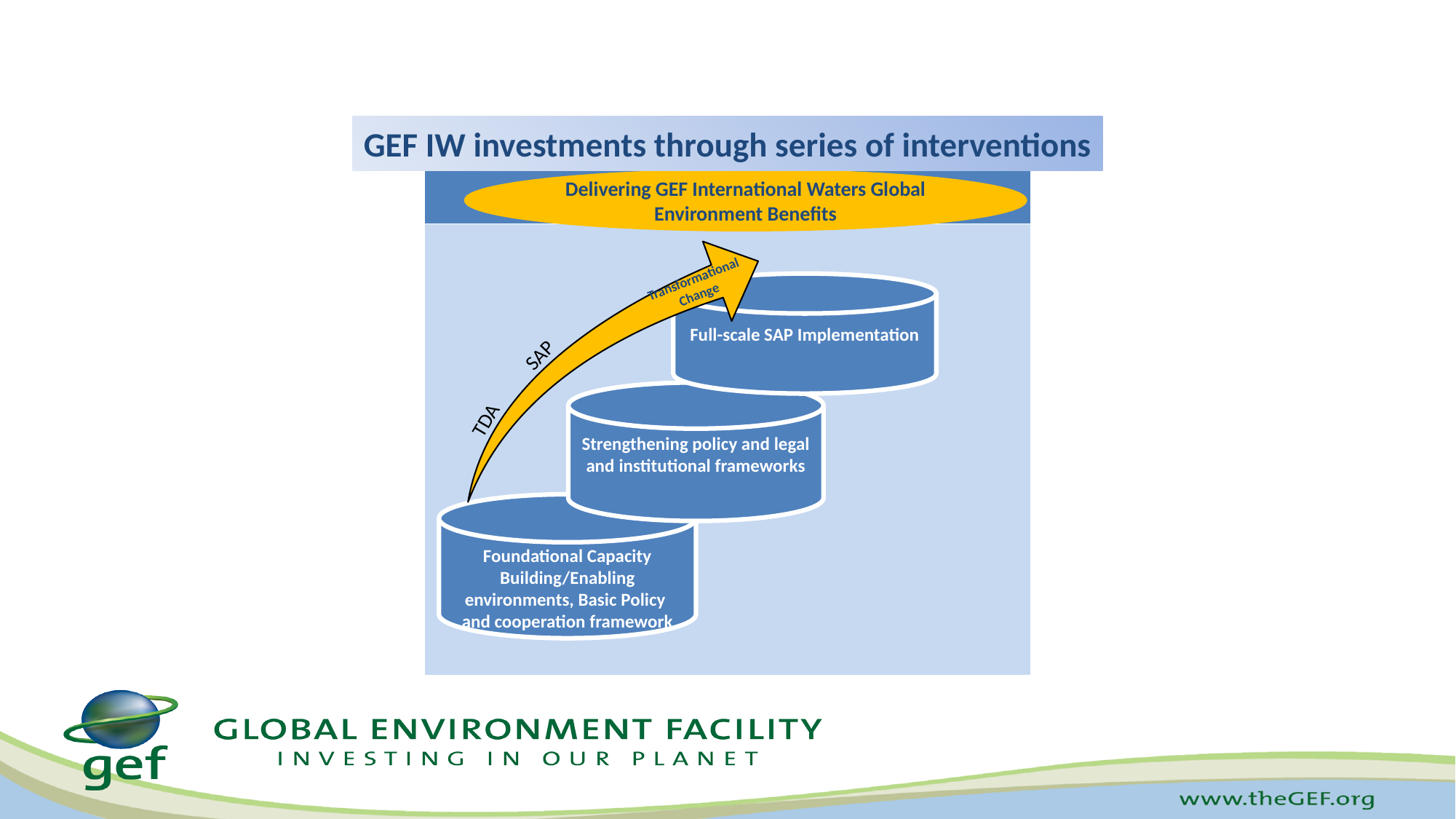

GEF IW investments through series of interventions
|  |
| --- |
|  |
Delivering GEF International Waters Global Environment Benefits

Full-scale SAP Implementation

Strengthening policy and legal and institutional frameworks

Foundational Capacity Building/Enabling environments, Basic Policy  and cooperation framework

Transformational Change
SAP
# TDA